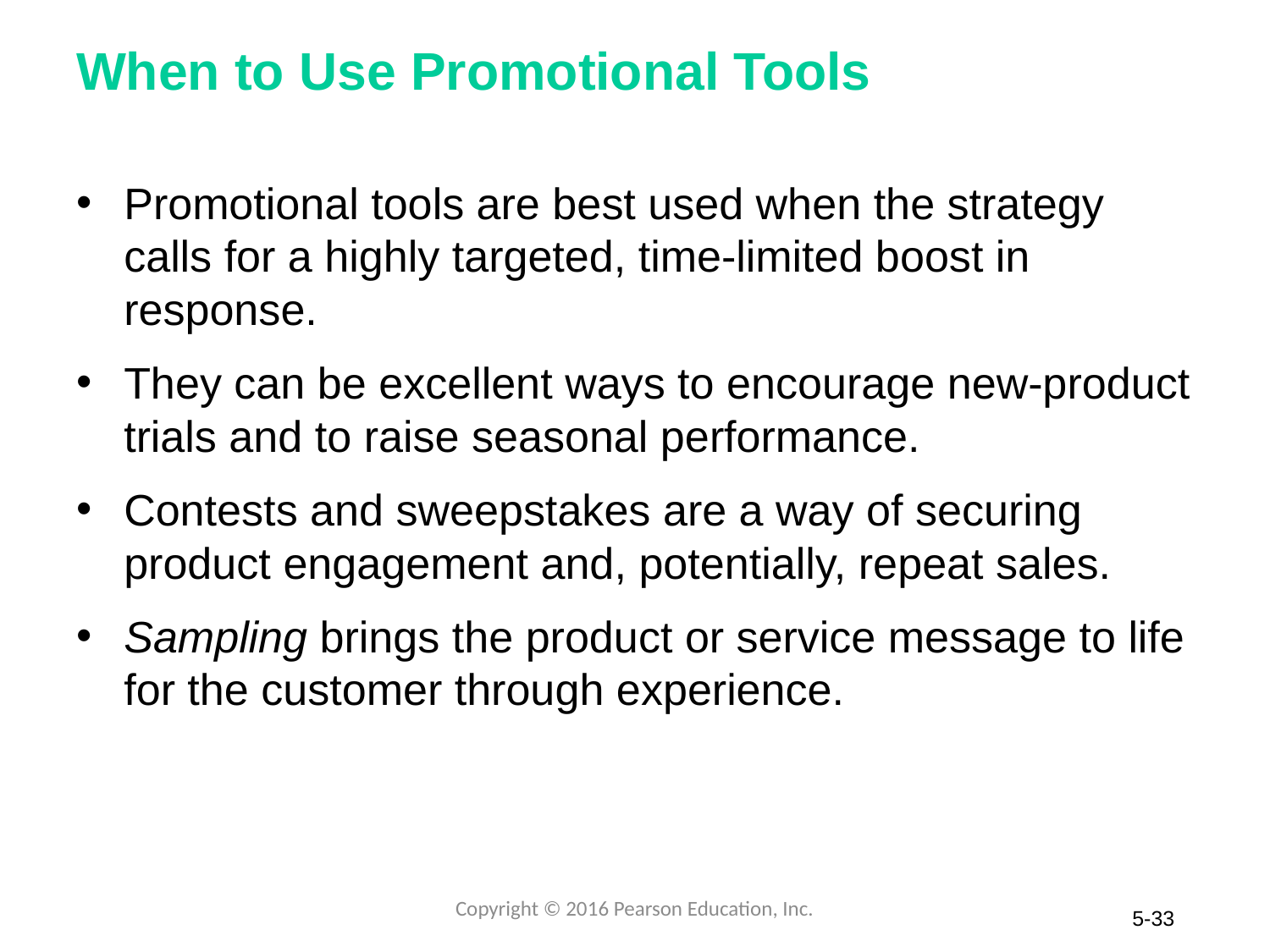

# When to Use Promotional Tools
Promotional tools are best used when the strategy calls for a highly targeted, time-limited boost in response.

They can be excellent ways to encourage new-product trials and to raise seasonal performance.

Contests and sweepstakes are a way of securing product engagement and, potentially, repeat sales.

Sampling brings the product or service message to life for the customer through experience.
Copyright © 2016 Pearson Education, Inc.